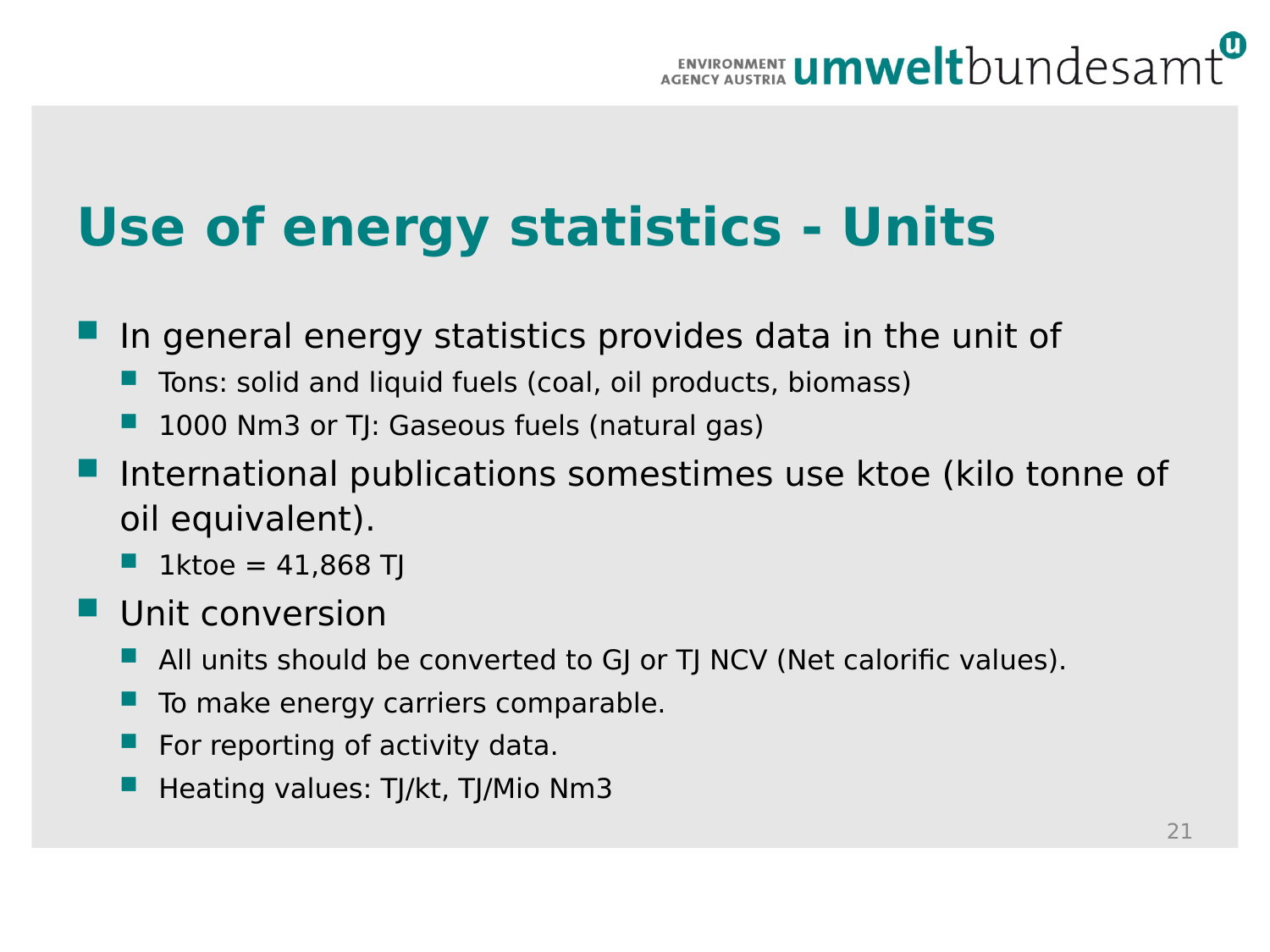

# Use of energy statistics - Units
In general energy statistics provides data in the unit of
Tons: solid and liquid fuels (coal, oil products, biomass)
1000 Nm3 or TJ: Gaseous fuels (natural gas)
International publications somestimes use ktoe (kilo tonne of oil equivalent).
1ktoe = 41,868 TJ
Unit conversion
All units should be converted to GJ or TJ NCV (Net calorific values).
To make energy carriers comparable.
For reporting of activity data.
Heating values: TJ/kt, TJ/Mio Nm3

21